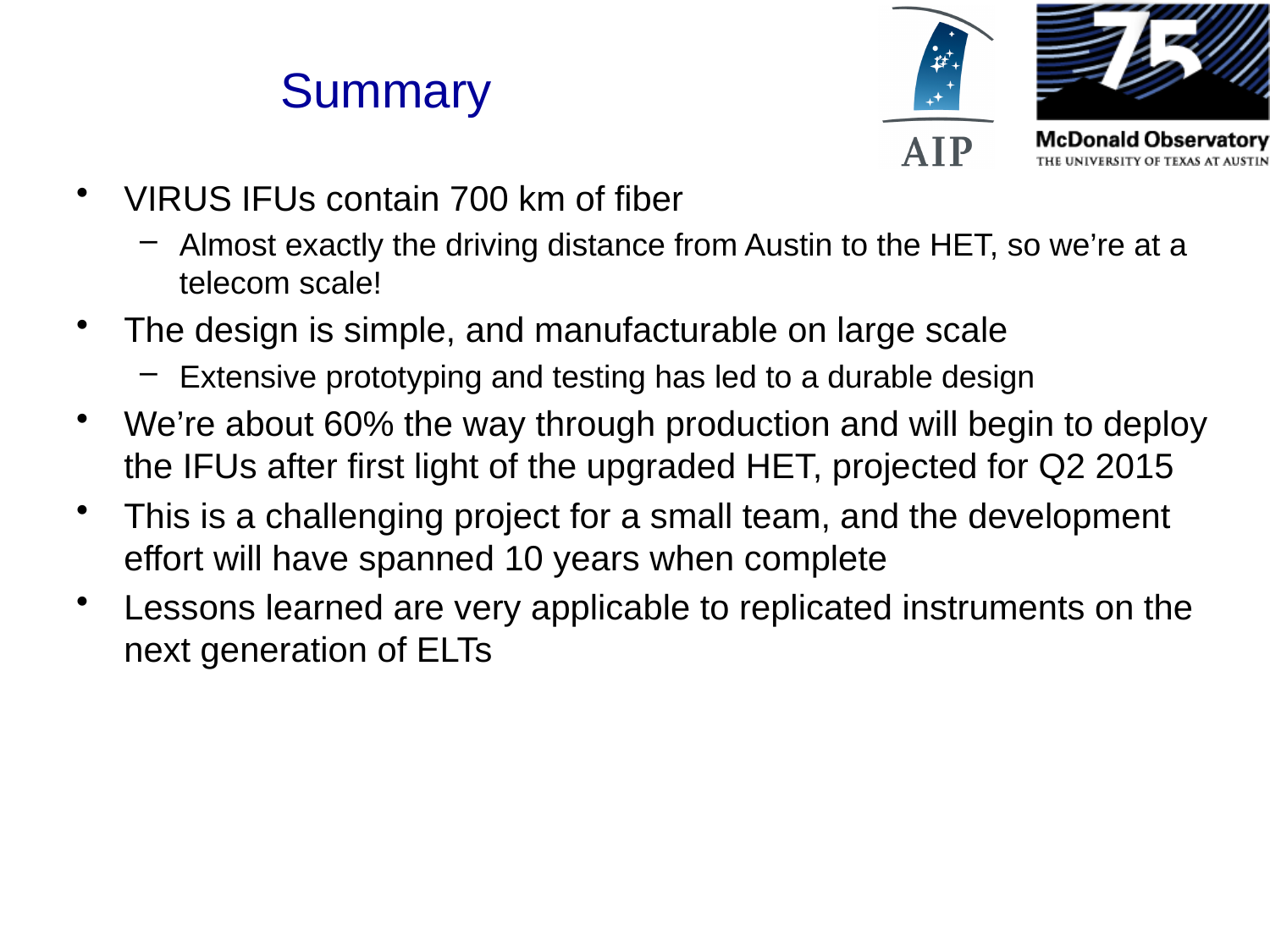

# Summary
VIRUS IFUs contain 700 km of fiber
Almost exactly the driving distance from Austin to the HET, so we’re at a telecom scale!
The design is simple, and manufacturable on large scale
Extensive prototyping and testing has led to a durable design
We’re about 60% the way through production and will begin to deploy the IFUs after first light of the upgraded HET, projected for Q2 2015
This is a challenging project for a small team, and the development effort will have spanned 10 years when complete
Lessons learned are very applicable to replicated instruments on the next generation of ELTs